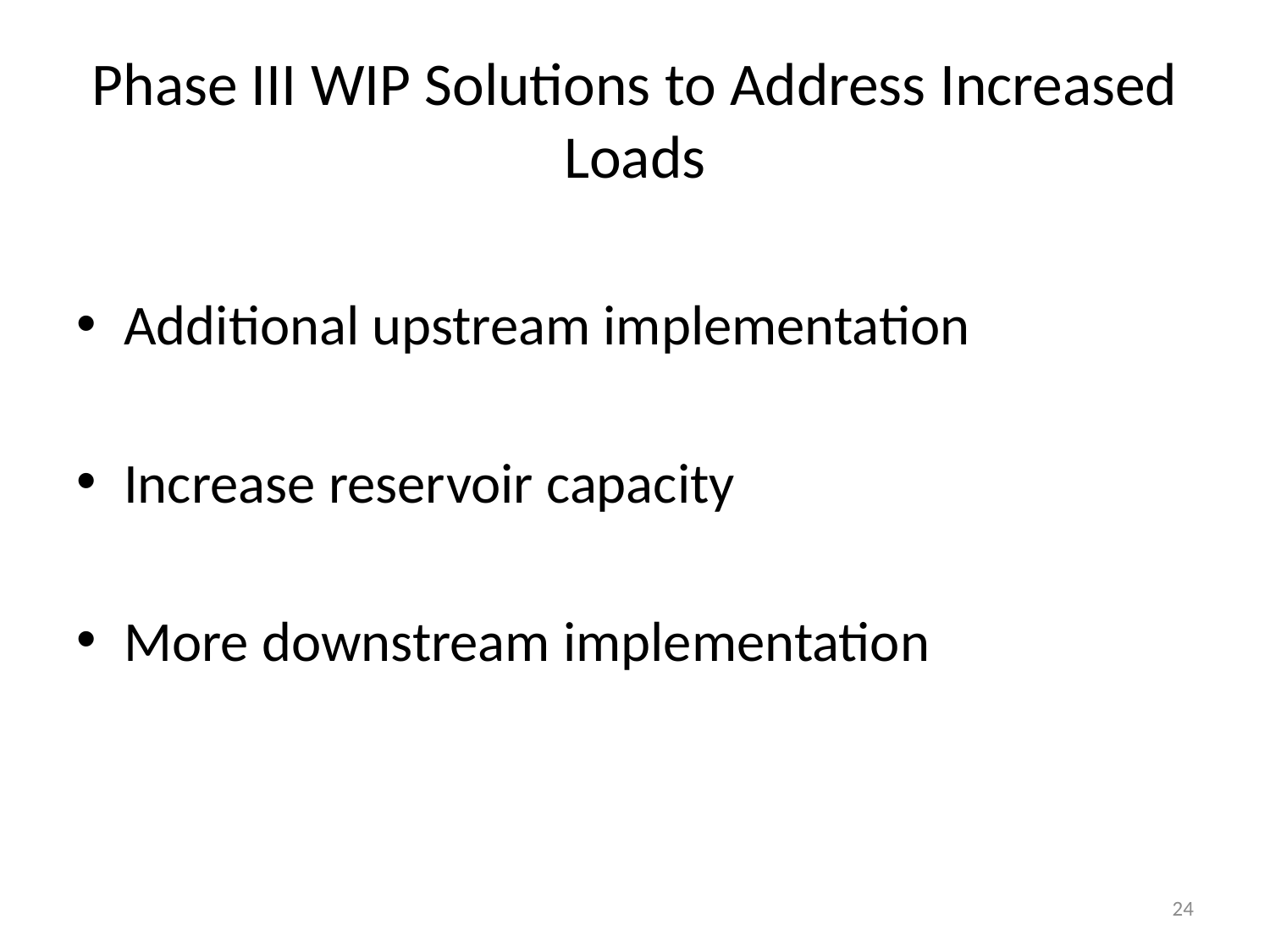

# Phase III WIP Solutions to Address Increased Loads
Additional upstream implementation

Increase reservoir capacity

More downstream implementation
24